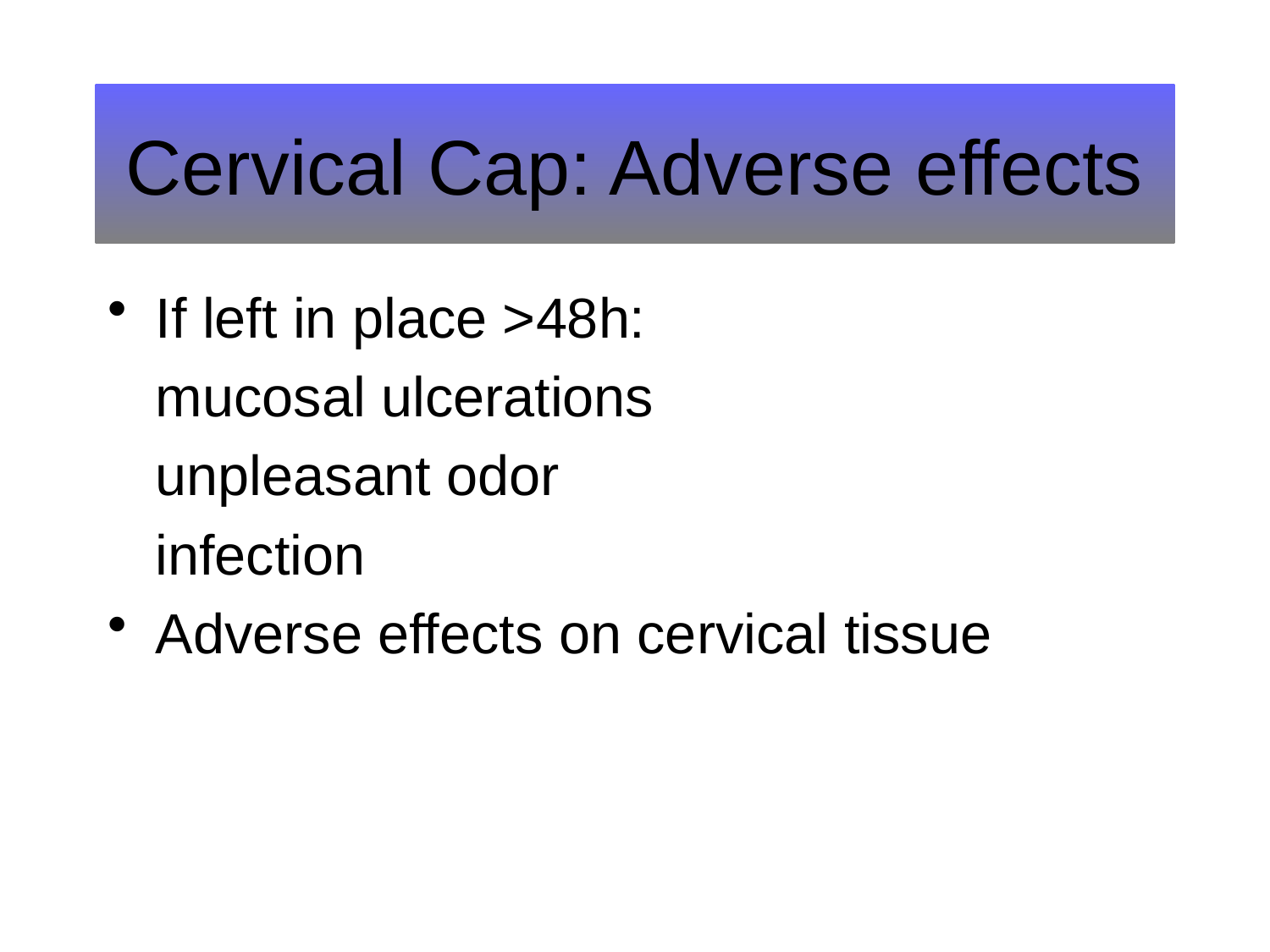

# Cervical Cap: Adverse effects
If left in place >48h:
	mucosal ulcerations
	unpleasant odor
	infection
Adverse effects on cervical tissue